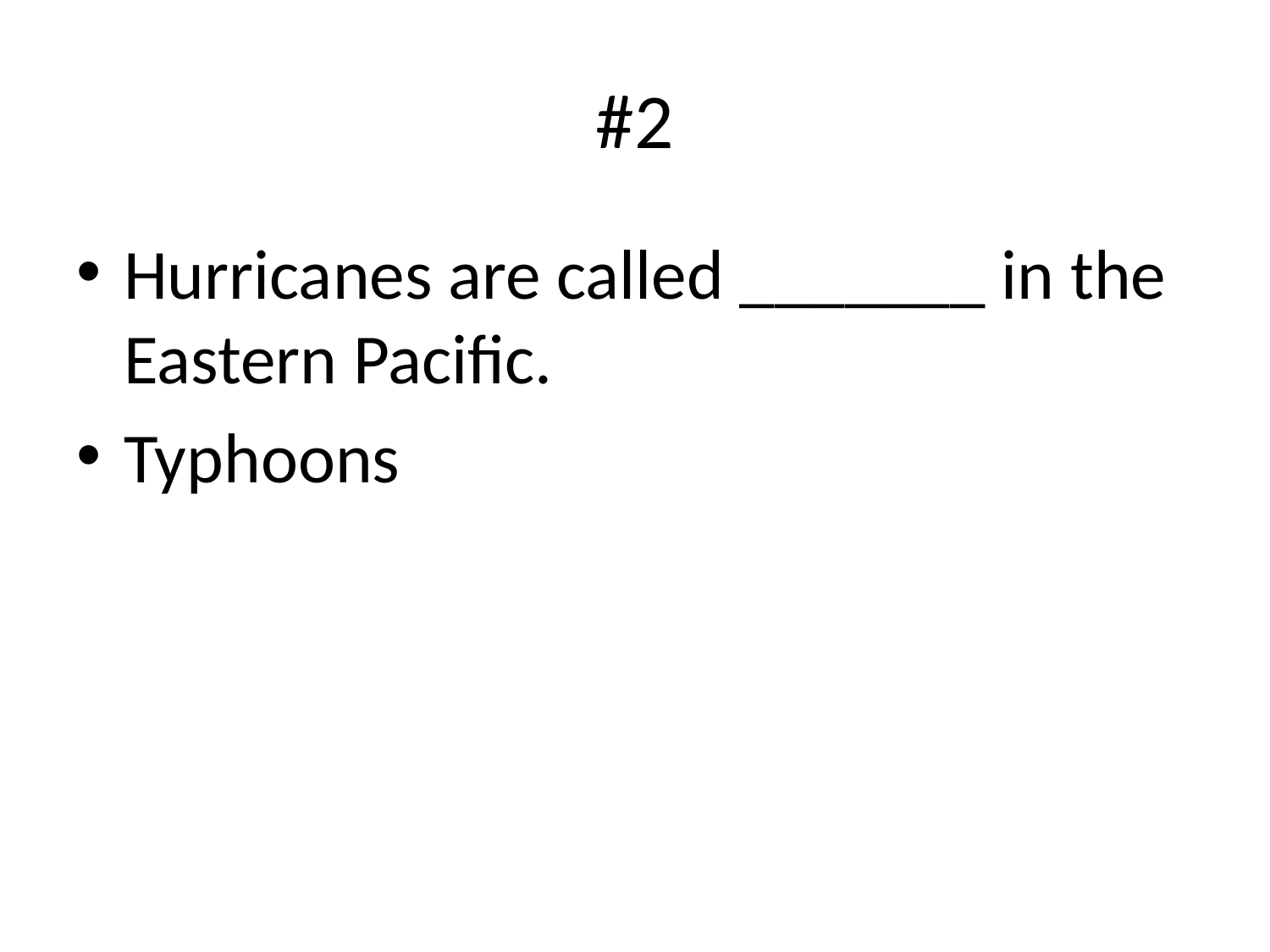

# #2
Hurricanes are called _______ in the Eastern Pacific.
Typhoons